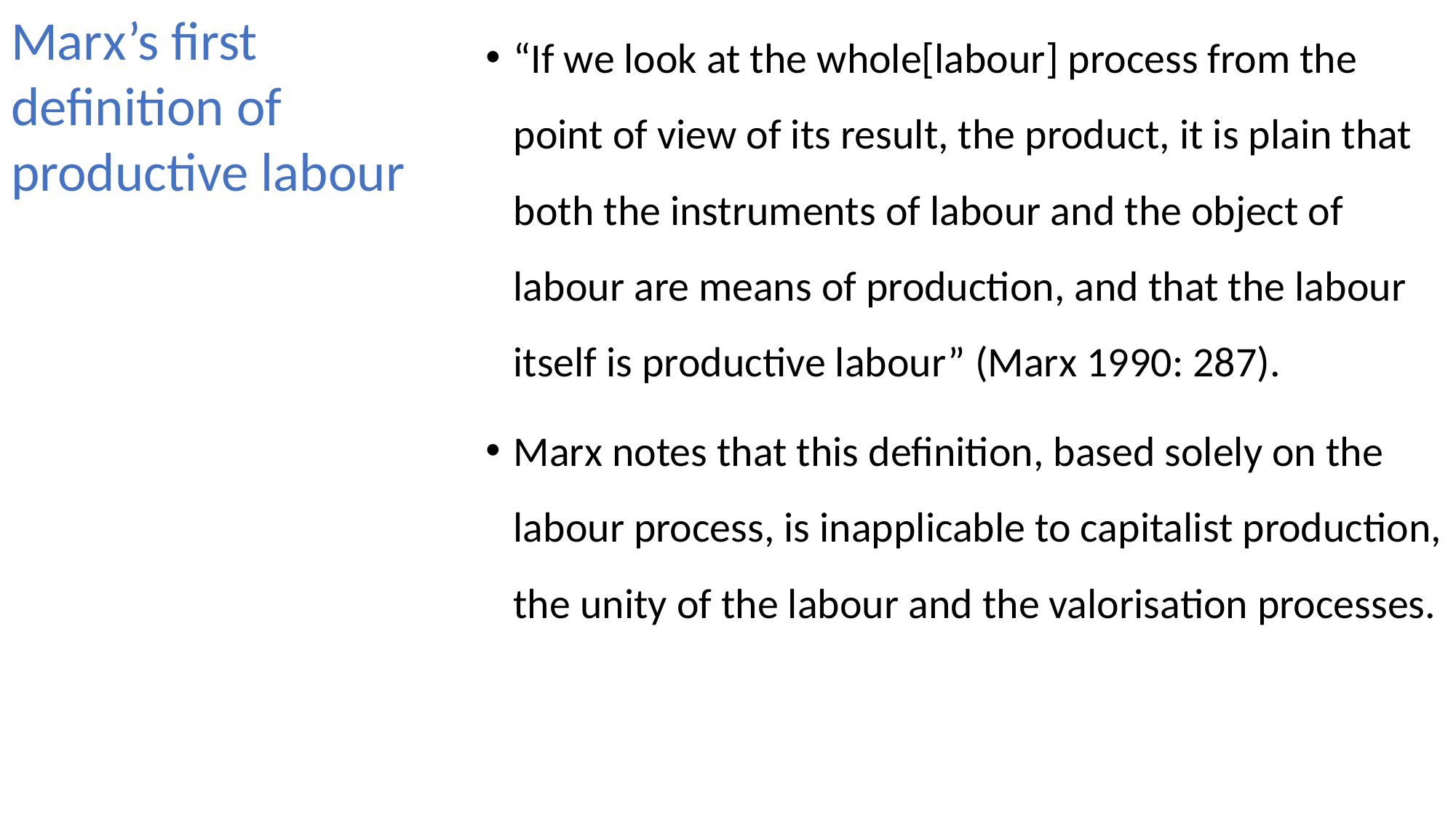

# Marx’s first definition of productive labour
“If we look at the whole[labour] process from the point of view of its result, the product, it is plain that both the instruments of labour and the object of labour are means of production, and that the labour itself is productive labour” (Marx 1990: 287).
Marx notes that this definition, based solely on the labour process, is inapplicable to capitalist production, the unity of the labour and the valorisation processes.